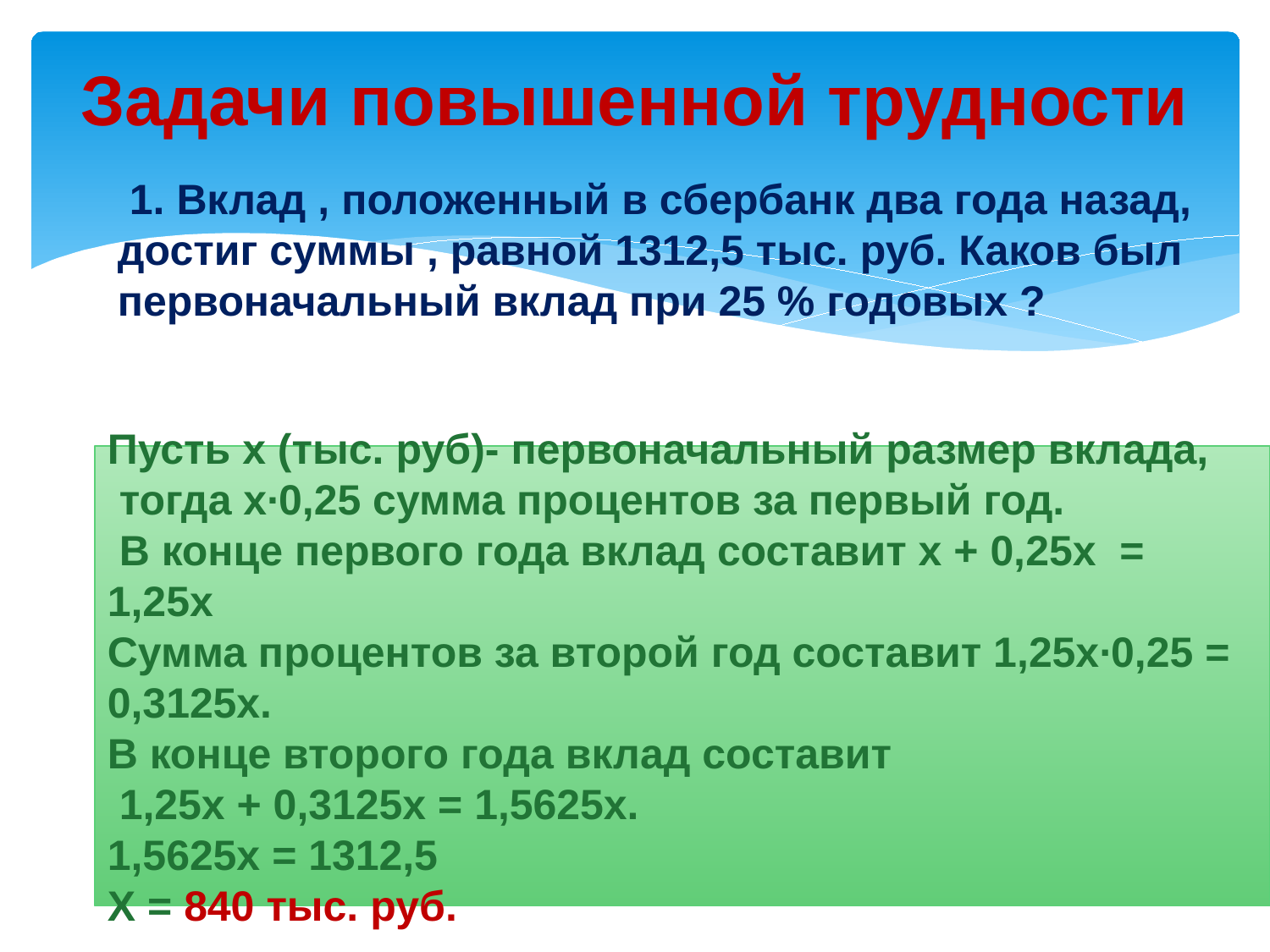

# Задачи повышенной трудности
 1. Вклад , положенный в сбербанк два года назад, достиг суммы , равной 1312,5 тыс. руб. Каков был первоначальный вклад при 25 % годовых ?
Пусть х (тыс. руб)- первоначальный размер вклада,
 тогда х∙0,25 сумма процентов за первый год.
 В конце первого года вклад составит х + 0,25х  = 1,25х
Сумма процентов за второй год составит 1,25х∙0,25 = 0,3125х.
В конце второго года вклад составит
 1,25х + 0,3125х = 1,5625х.
1,5625х = 1312,5
Х = 840 тыс. руб.